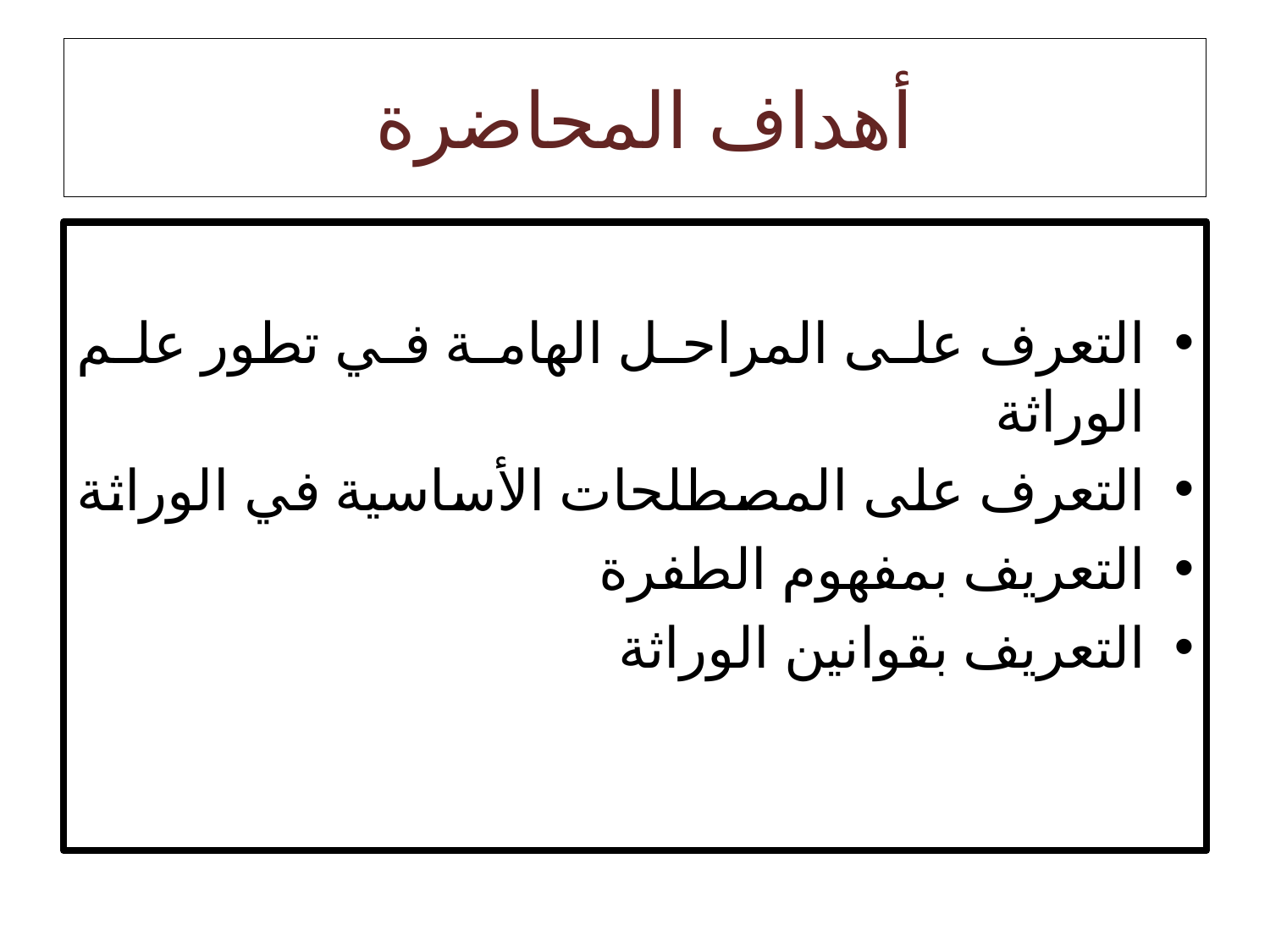

# أهداف المحاضرة

التعرف على المراحل الهامة في تطور علم الوراثة
التعرف على المصطلحات الأساسية في الوراثة
التعريف بمفهوم الطفرة
التعريف بقوانين الوراثة